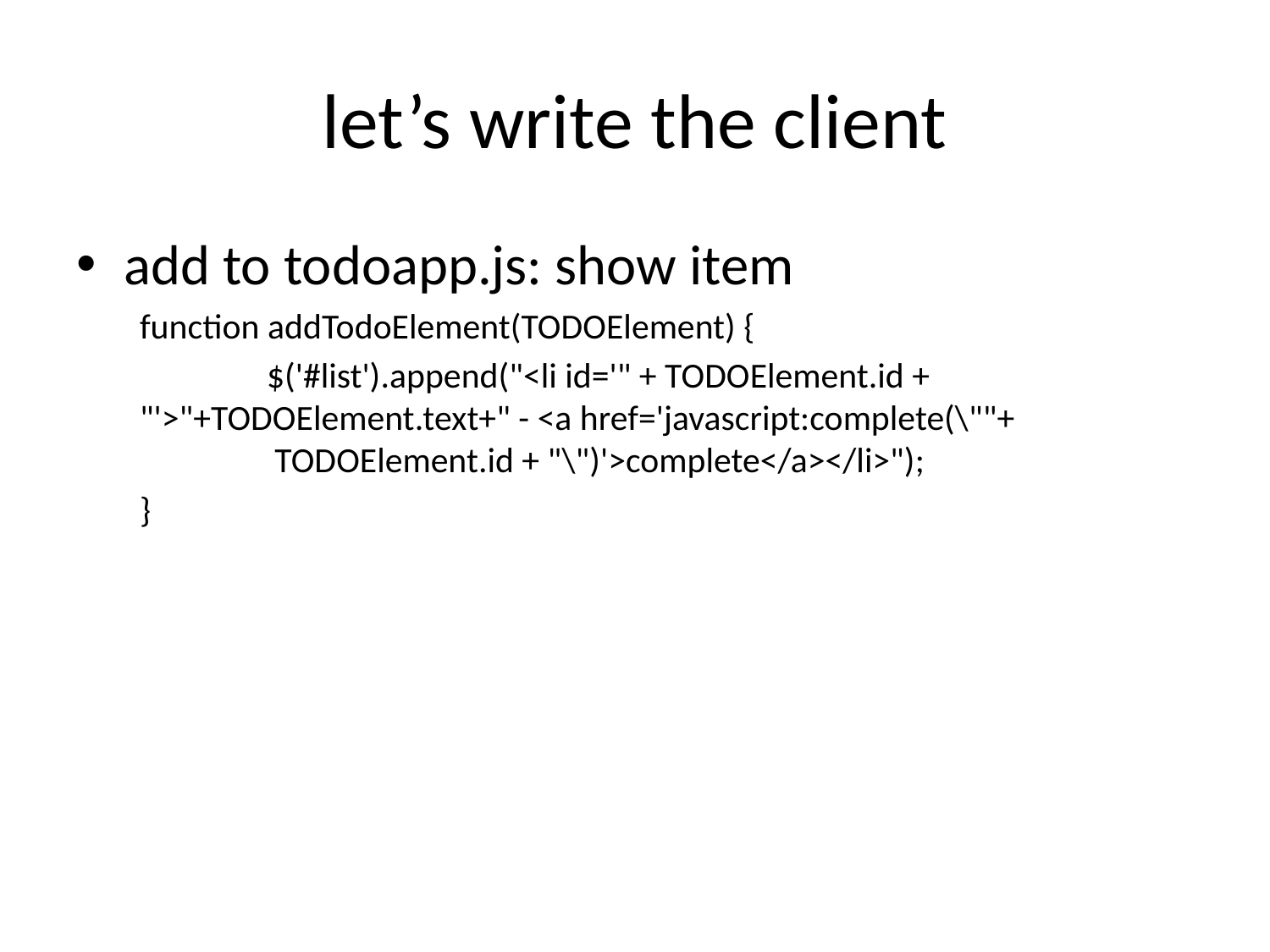

# let’s write the client
add to todoapp.js: show item
function addTodoElement(TODOElement) {
	$('#list').append("<li id='" + TODOElement.id + 		"'>"+TODOElement.text+" - <a href='javascript:complete(\""+ 			 TODOElement.id + "\")'>complete</a></li>");
}